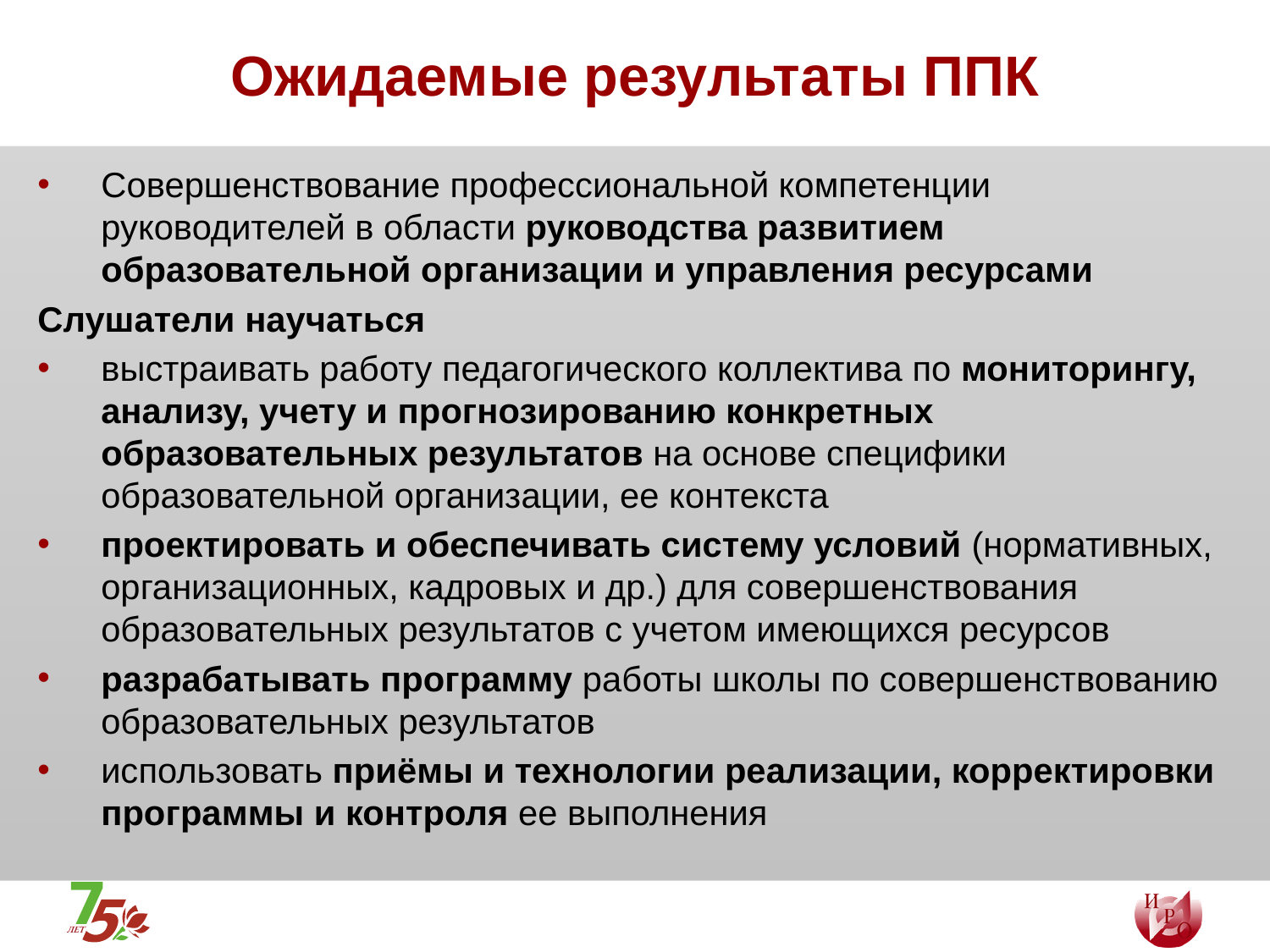

# Ожидаемые результаты ППК
Совершенствование профессиональной компетенции руководителей в области руководства развитием образовательной организации и управления ресурсами
Слушатели научаться
выстраивать работу педагогического коллектива по мониторингу, анализу, учету и прогнозированию конкретных образовательных результатов на основе специфики образовательной организации, ее контекста
проектировать и обеспечивать систему условий (нормативных, организационных, кадровых и др.) для совершенствования образовательных результатов с учетом имеющихся ресурсов
разрабатывать программу работы школы по совершенствованию образовательных результатов
использовать приёмы и технологии реализации, корректировки программы и контроля ее выполнения